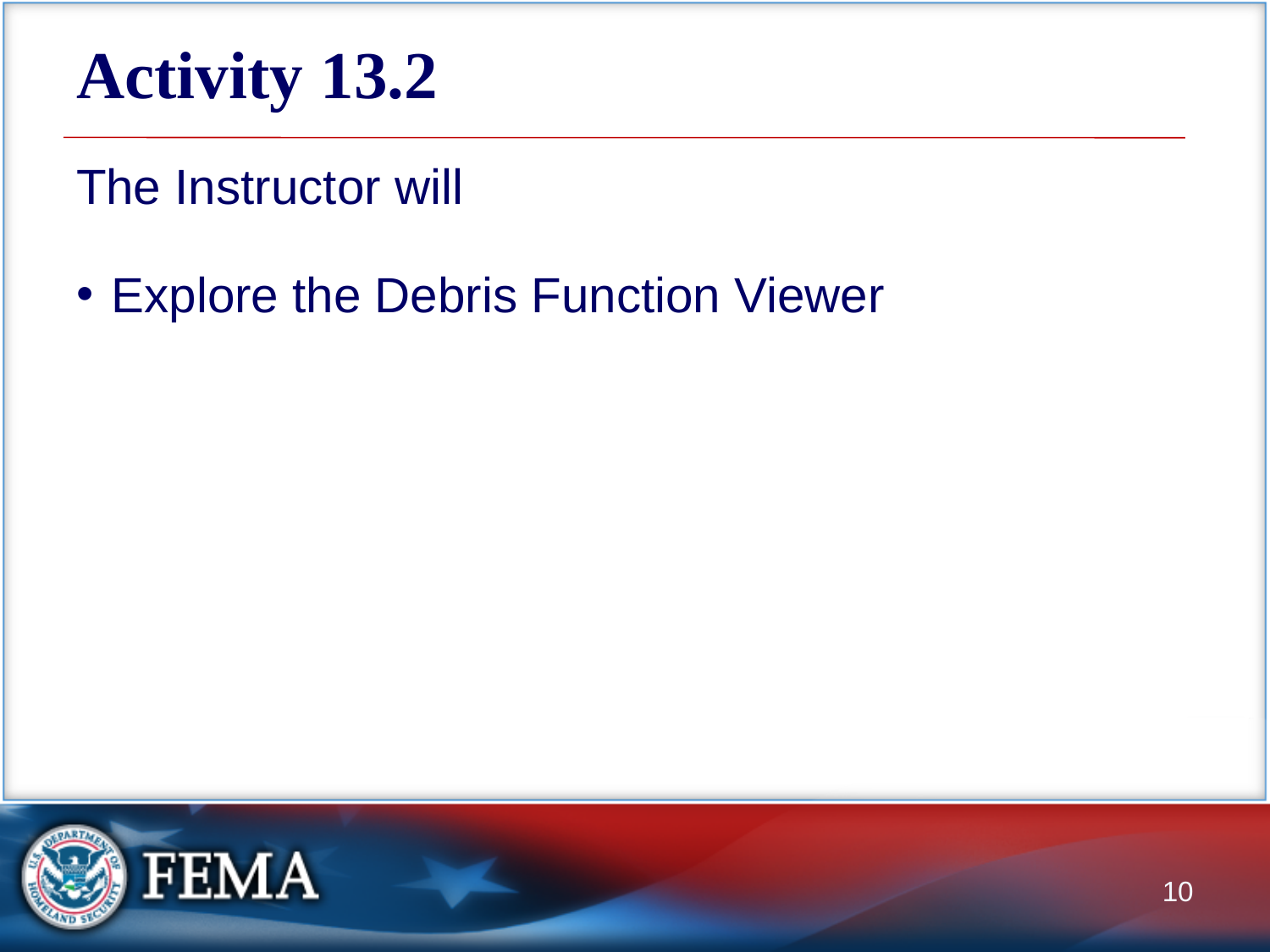

# Activity 13.2
The Instructor will
Explore the Debris Function Viewer
10